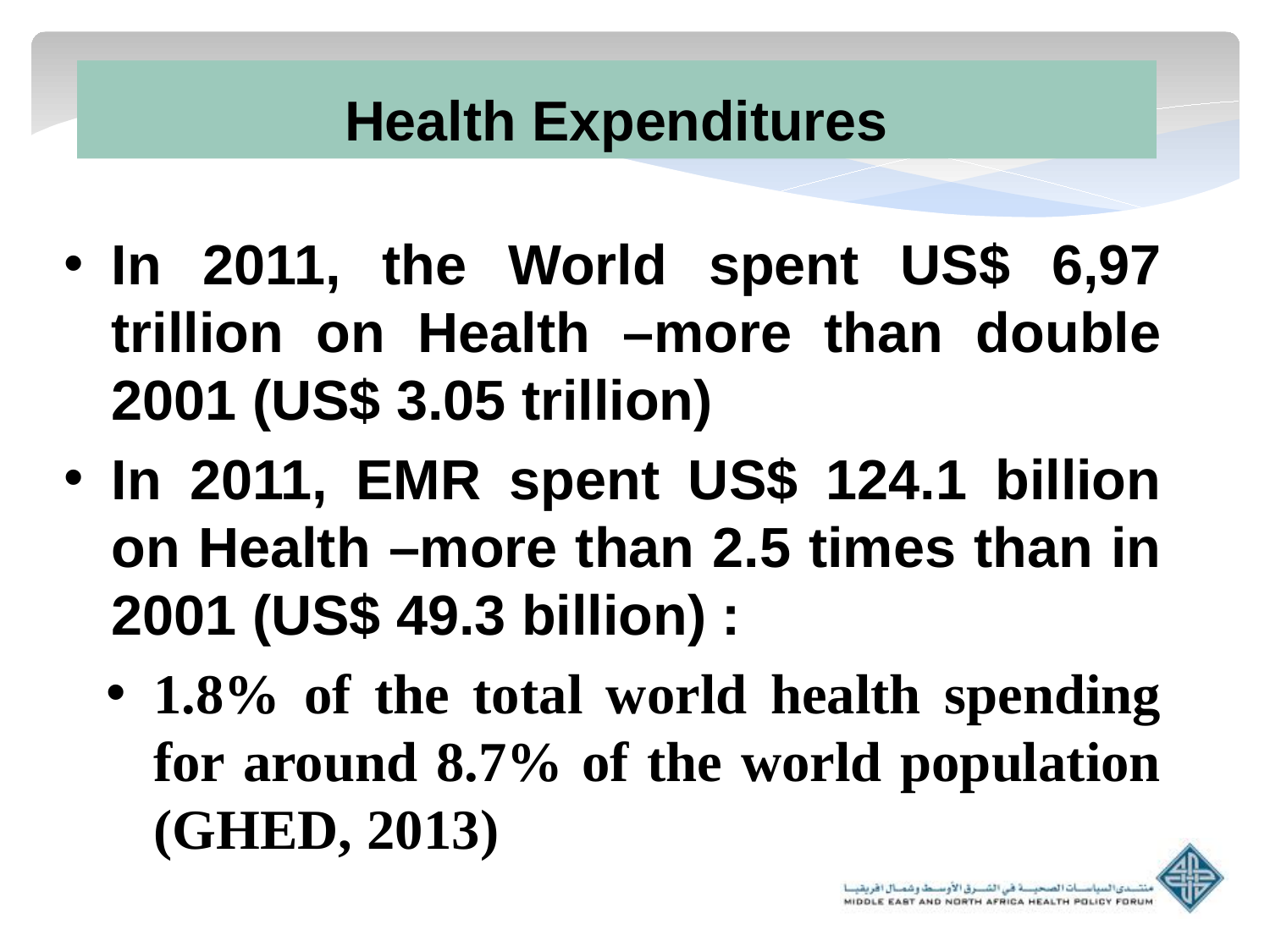

Health Expenditures
In 2011, the World spent US$ 6,97 trillion on Health –more than double 2001 (US$ 3.05 trillion)
In 2011, EMR spent US$ 124.1 billion on Health –more than 2.5 times than in 2001 (US$ 49.3 billion) :
1.8% of the total world health spending for around 8.7% of the world population (GHED, 2013)